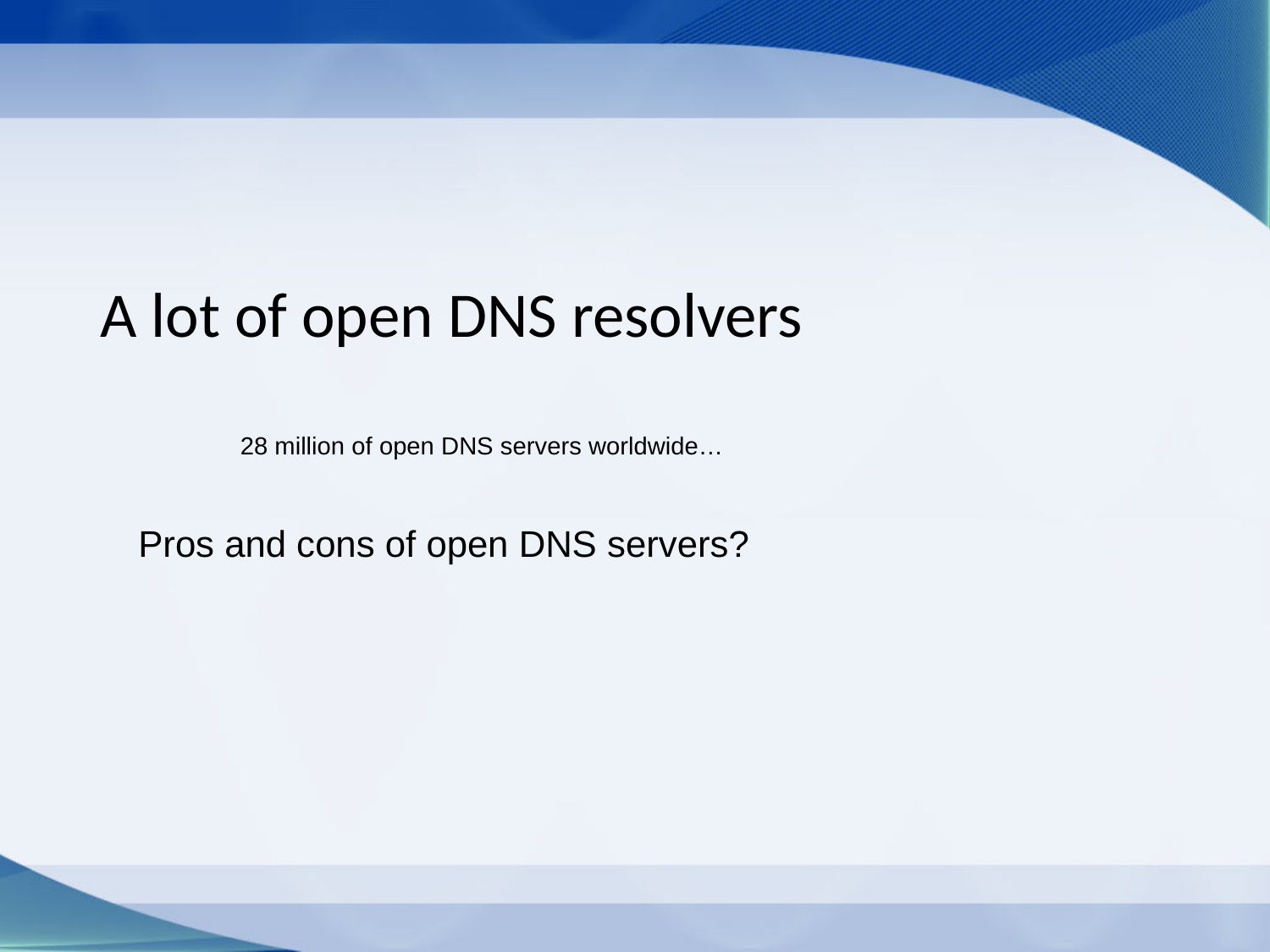

# A lot of open DNS resolvers
28 million of open DNS servers worldwide…
Pros and cons of open DNS servers?